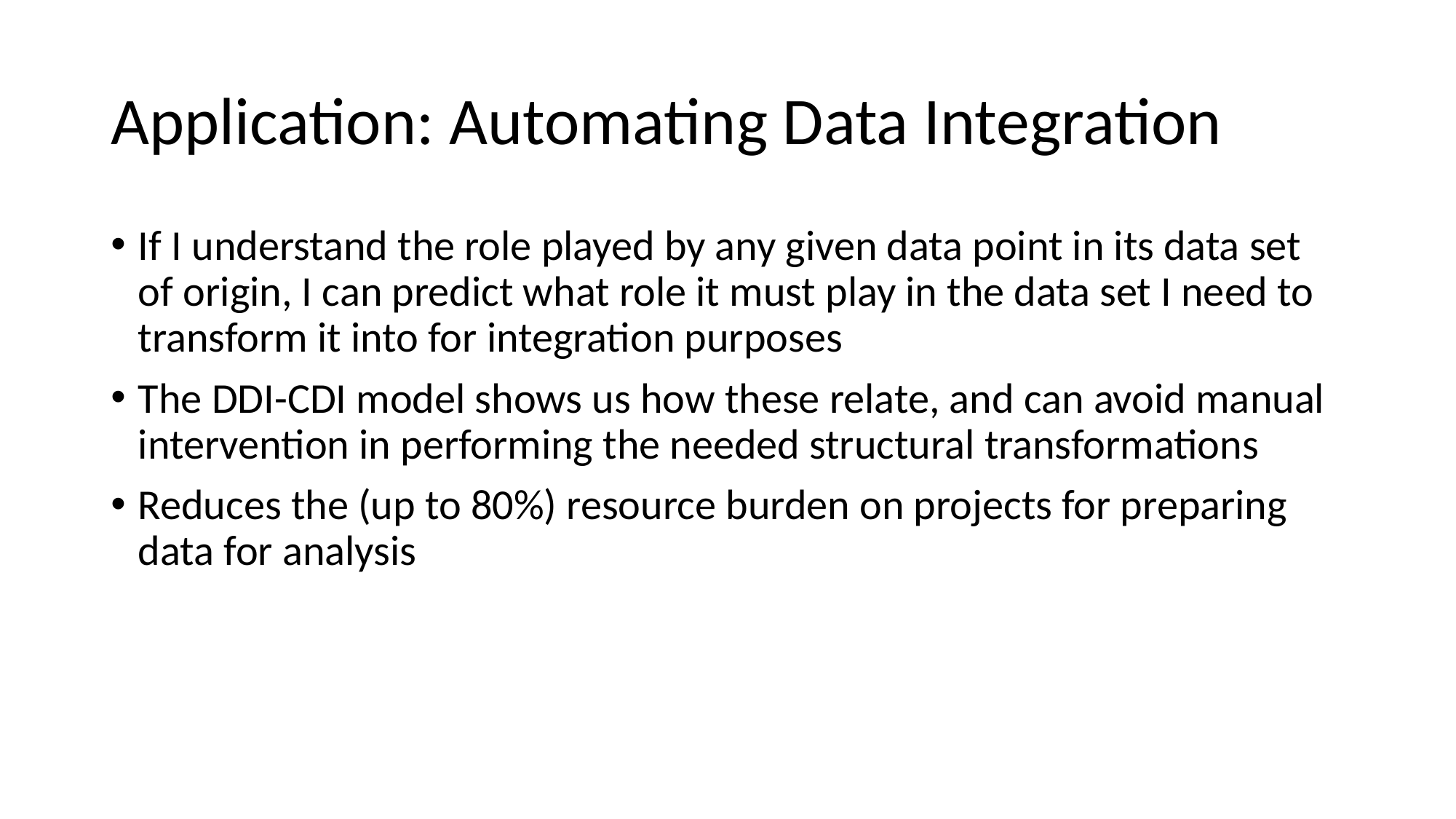

# Application: Automating Data Integration
If I understand the role played by any given data point in its data set of origin, I can predict what role it must play in the data set I need to transform it into for integration purposes
The DDI-CDI model shows us how these relate, and can avoid manual intervention in performing the needed structural transformations
Reduces the (up to 80%) resource burden on projects for preparing data for analysis